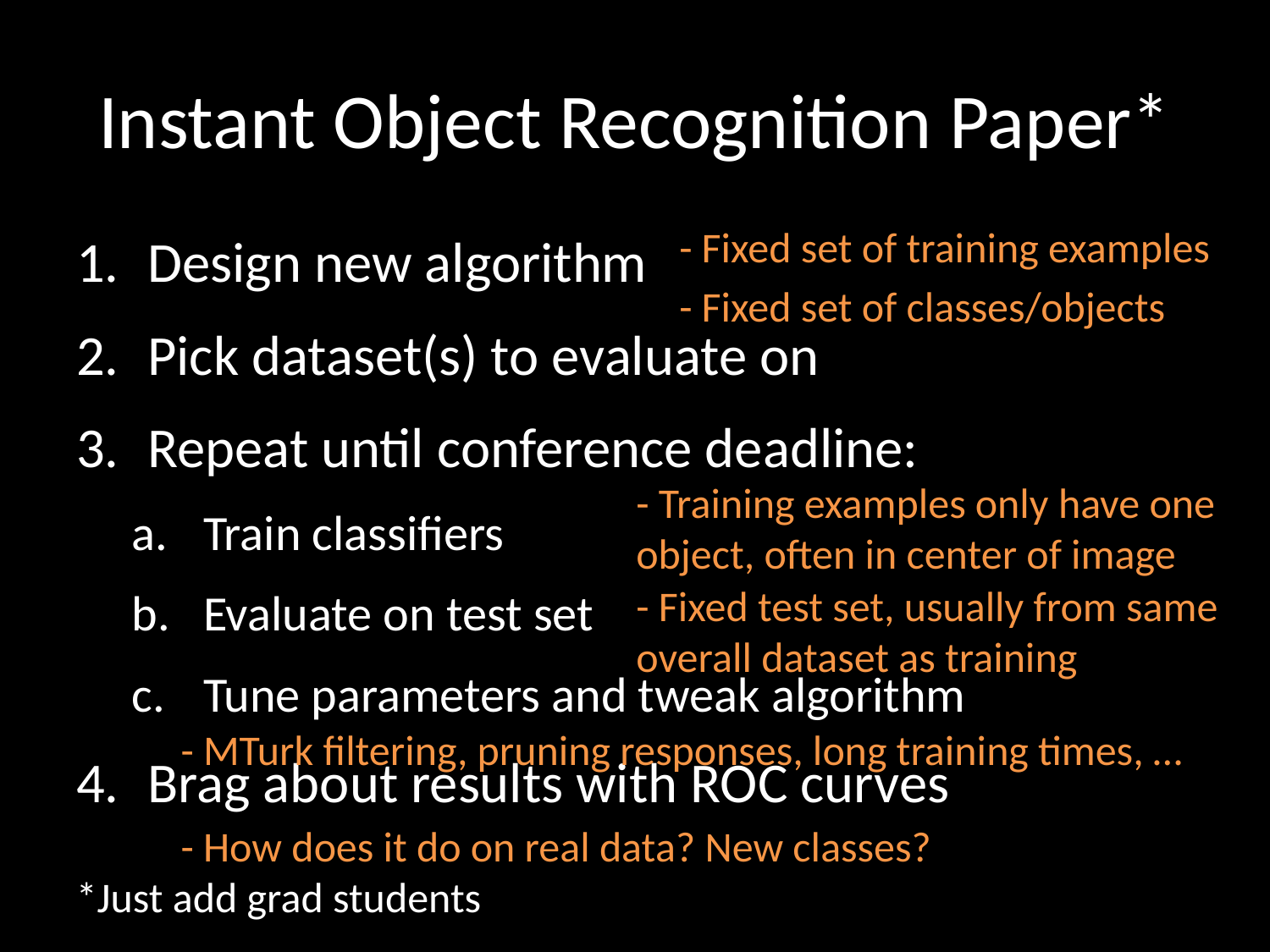

# Instant Object Recognition Paper*
Design new algorithm
Pick dataset(s) to evaluate on
Repeat until conference deadline:
Train classifiers
Evaluate on test set
Tune parameters and tweak algorithm
Brag about results with ROC curves
- Fixed set of training examples
- Fixed set of classes/objects
- Training examples only have one object, often in center of image
- Fixed test set, usually from same overall dataset as training
- MTurk filtering, pruning responses, long training times, …
- How does it do on real data? New classes?
*Just add grad students